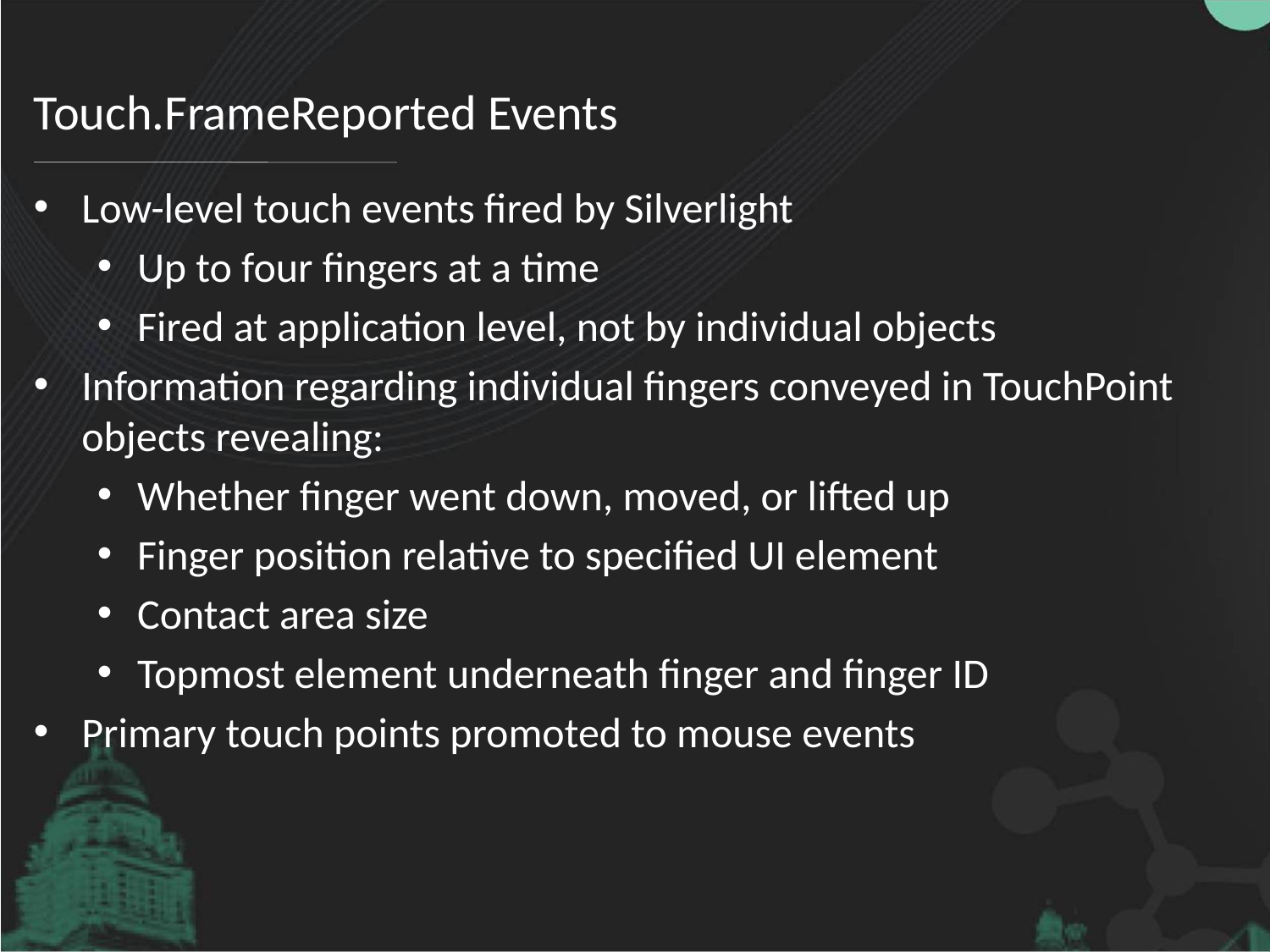

# Touch.FrameReported Events
Low-level touch events fired by Silverlight
Up to four fingers at a time
Fired at application level, not by individual objects
Information regarding individual fingers conveyed in TouchPoint objects revealing:
Whether finger went down, moved, or lifted up
Finger position relative to specified UI element
Contact area size
Topmost element underneath finger and finger ID
Primary touch points promoted to mouse events